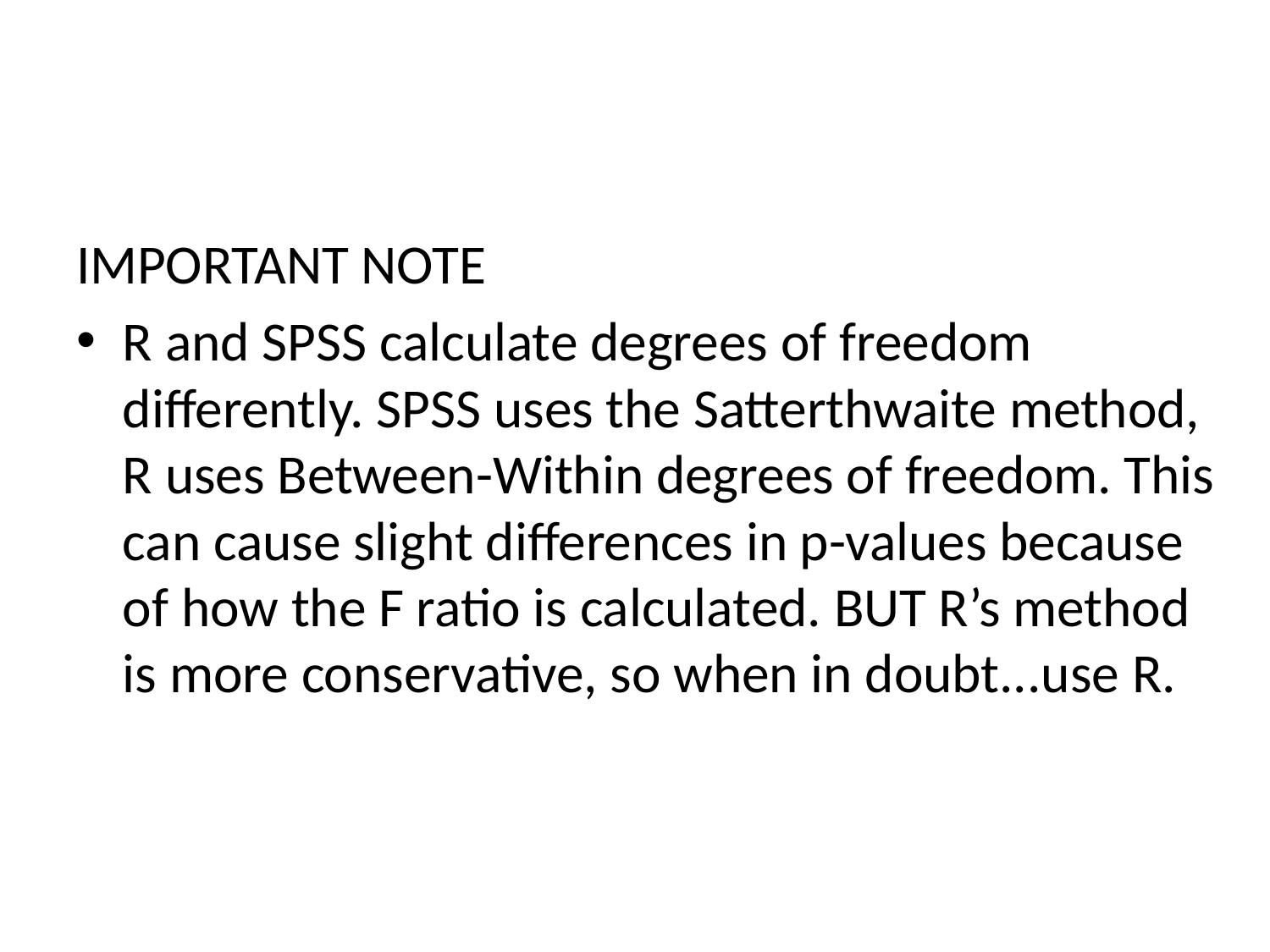

IMPORTANT NOTE
R and SPSS calculate degrees of freedom differently. SPSS uses the Satterthwaite method, R uses Between-Within degrees of freedom. This can cause slight differences in p-values because of how the F ratio is calculated. BUT R’s method is more conservative, so when in doubt...use R.